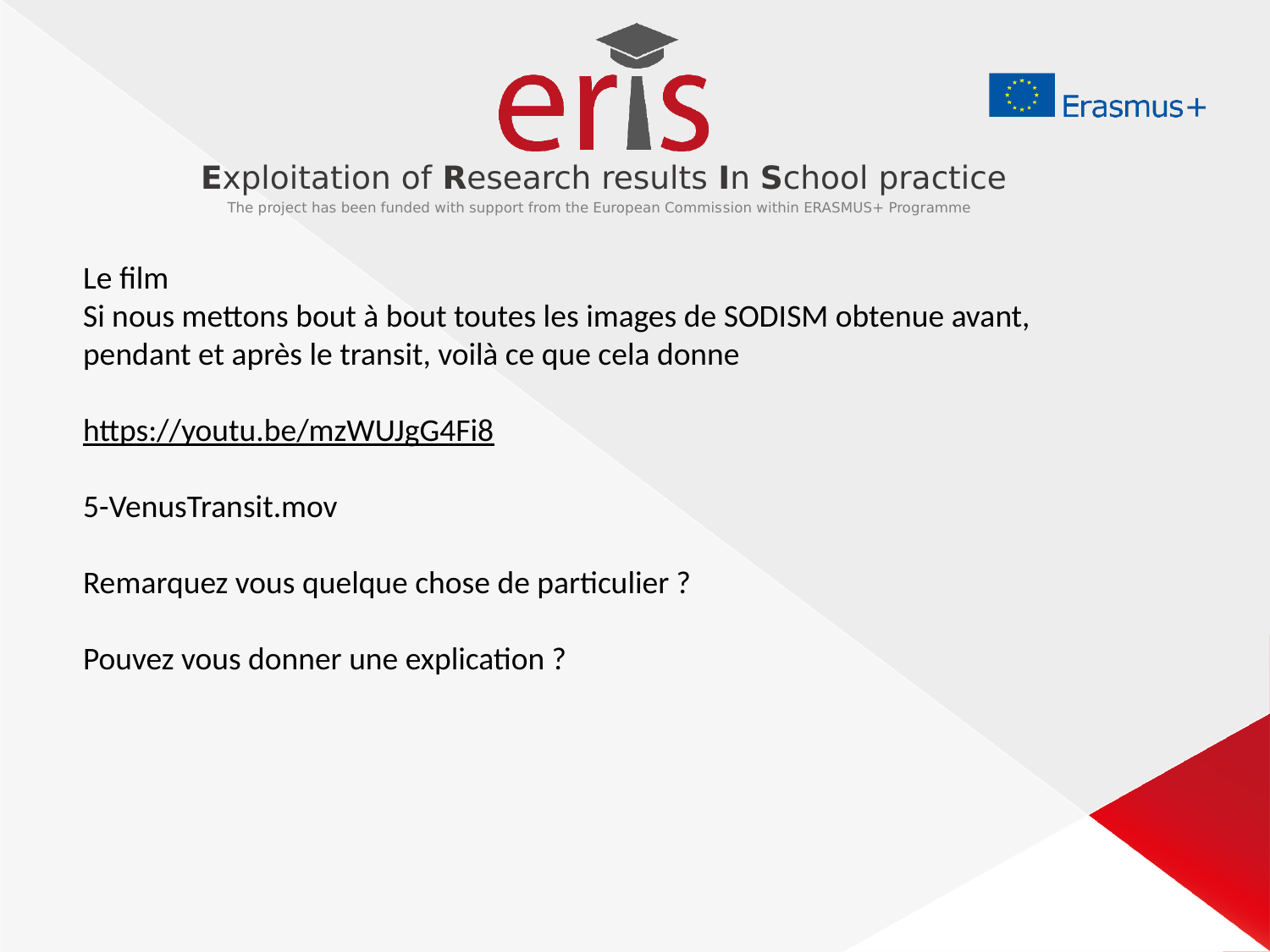

Le film
Si nous mettons bout à bout toutes les images de SODISM obtenue avant,
pendant et après le transit, voilà ce que cela donne

https://youtu.be/mzWUJgG4Fi8

5-VenusTransit.mov

Remarquez vous quelque chose de particulier ?

Pouvez vous donner une explication ?